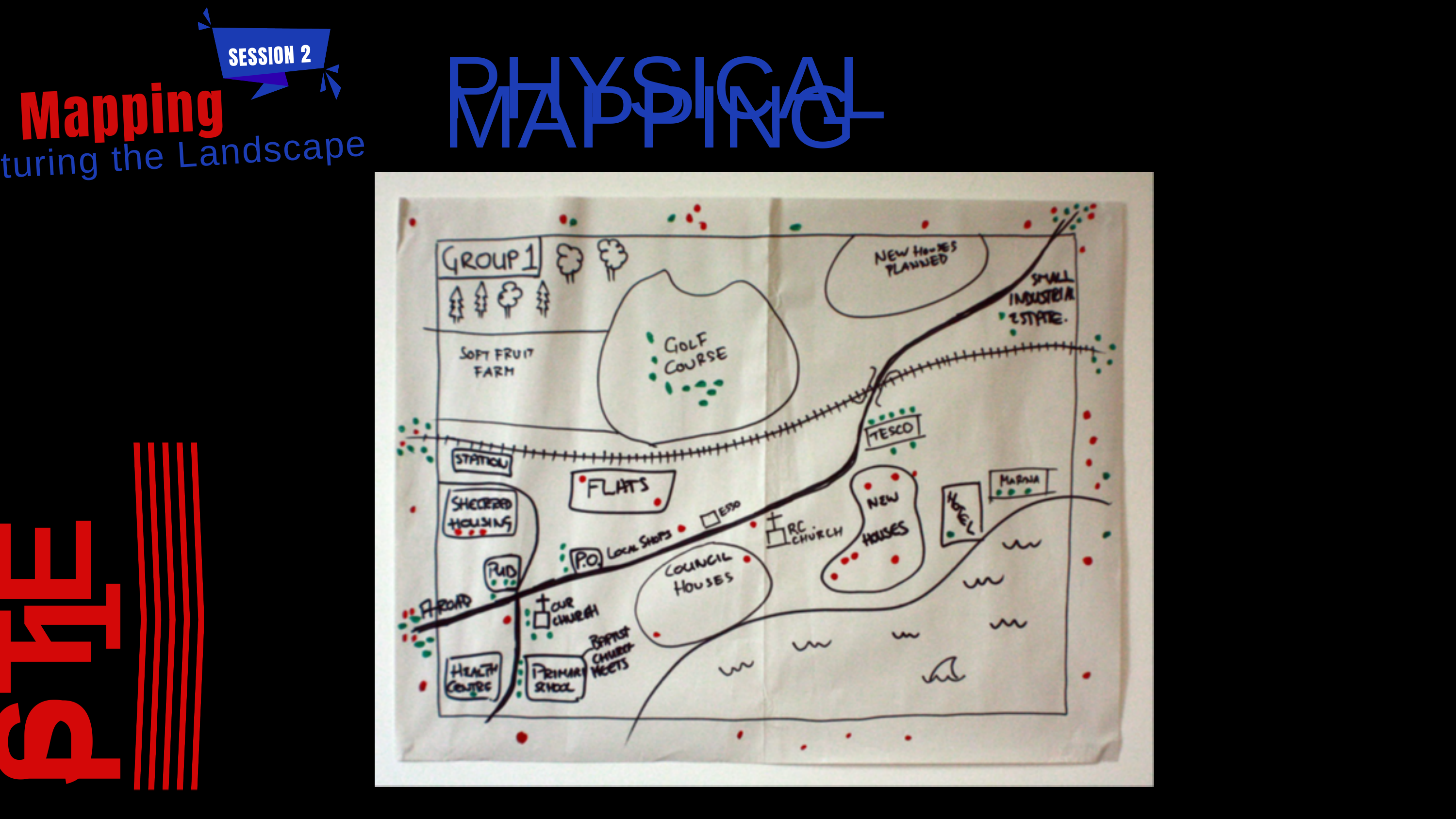

AIMS OF THIS SESSION

SESSION 2

SESSION 2
Mapping
PHYSICAL MAPPING
Picturing the Landscape

STEP 1